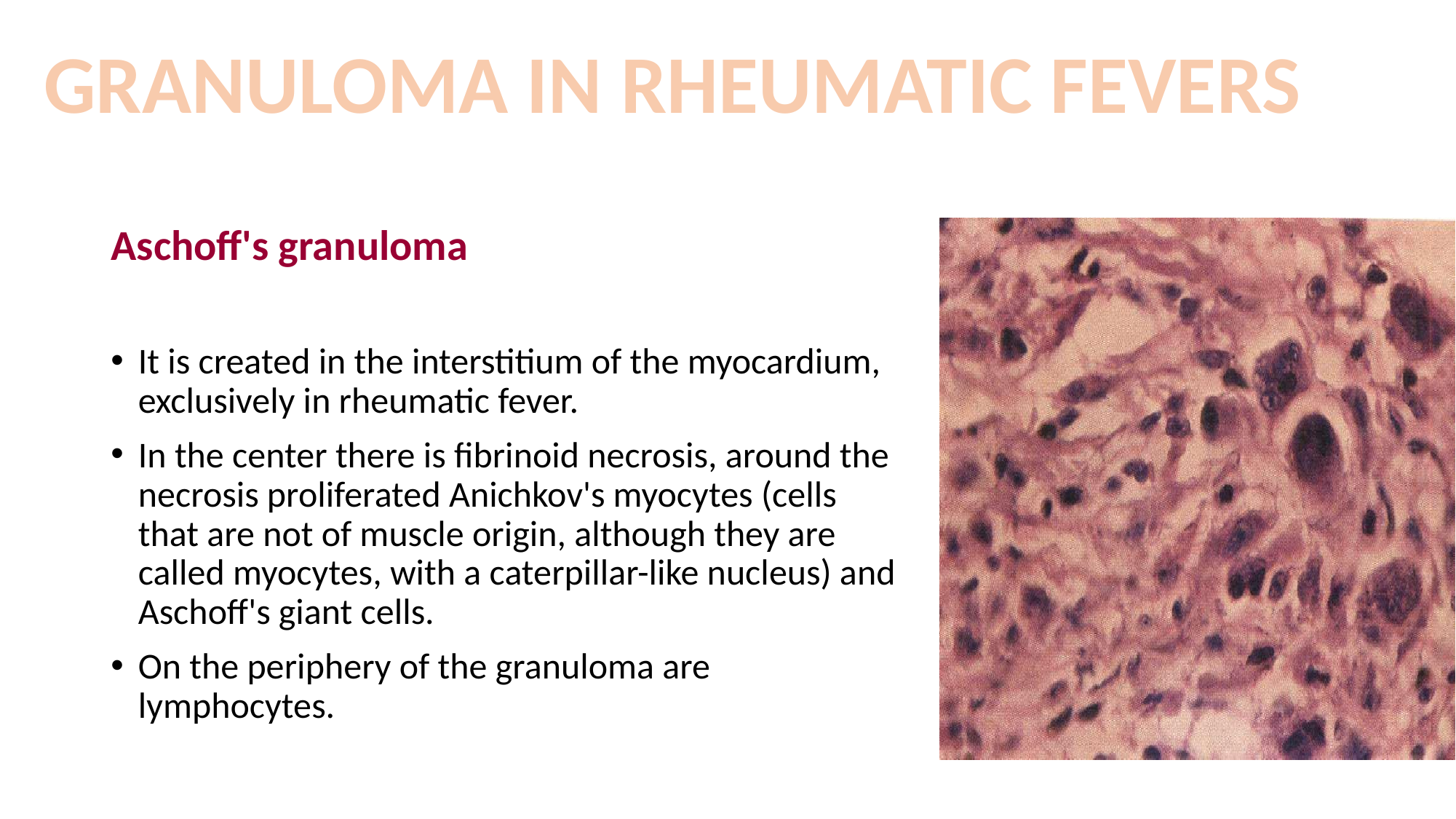

GRANULOMA IN RHEUMATIC FEVERS
Aschoff's granuloma

It is created in the interstitium of the myocardium, exclusively in rheumatic fever.
In the center there is fibrinoid necrosis, around the necrosis proliferated Anichkov's myocytes (cells that are not of muscle origin, although they are called myocytes, with a caterpillar-like nucleus) and Aschoff's giant cells.
On the periphery of the granuloma are lymphocytes.